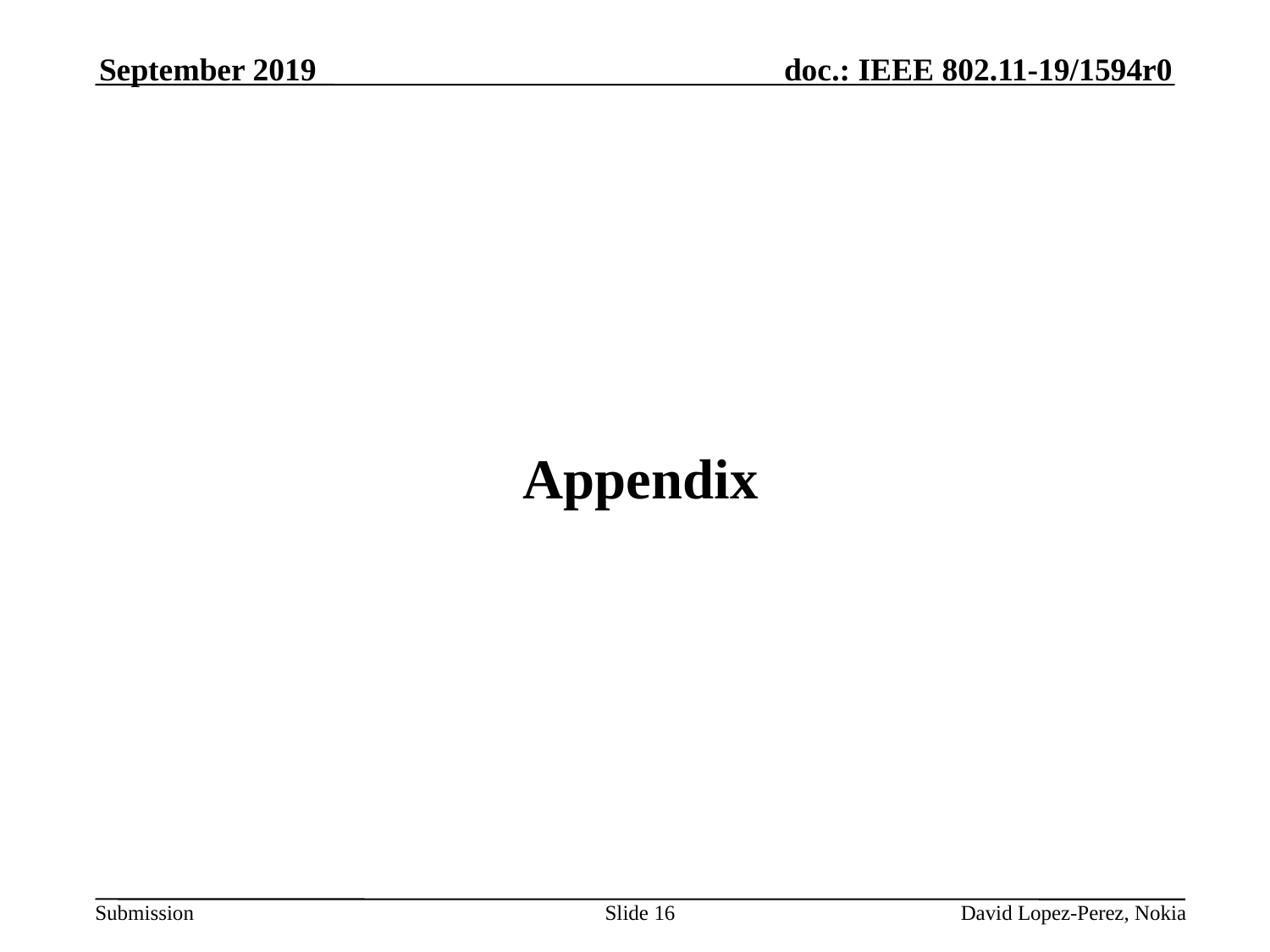

September 2019
# Appendix
Slide 16
 David Lopez-Perez, Nokia